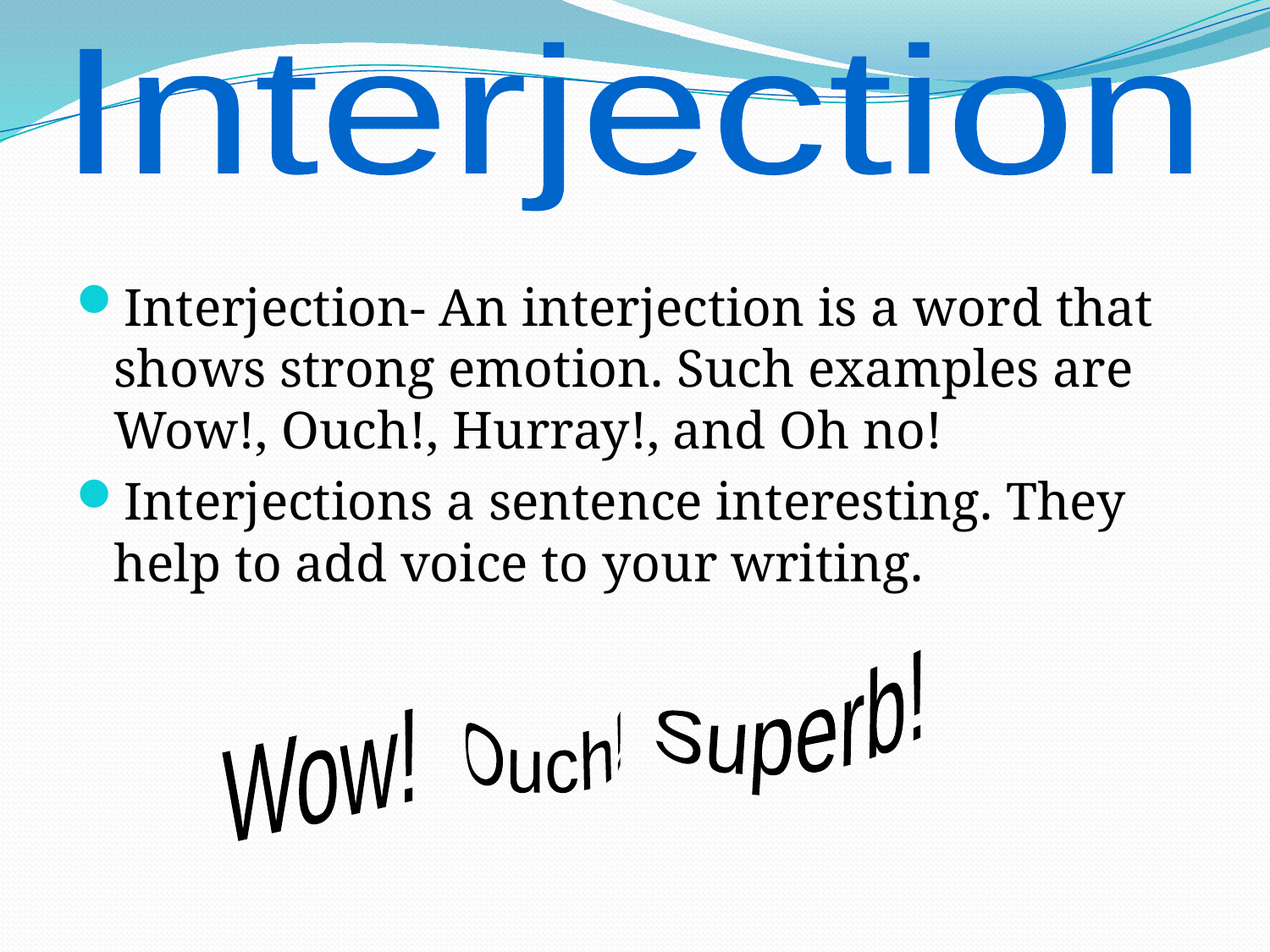

Interjection
Interjection- An interjection is a word that shows strong emotion. Such examples are Wow!, Ouch!, Hurray!, and Oh no!
Interjections a sentence interesting. They help to add voice to your writing.
Superb!
Wow!
Ouch!